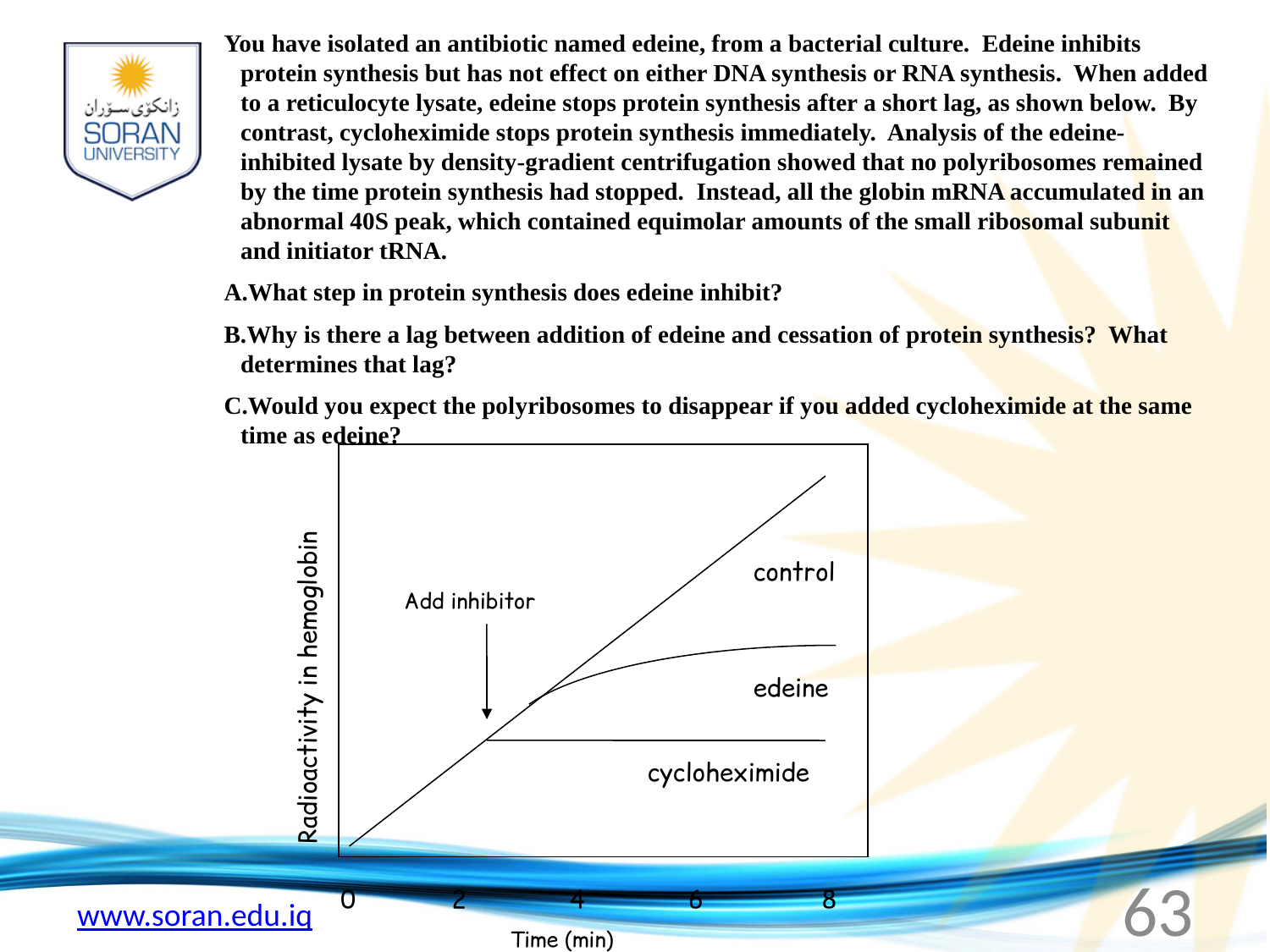

You have isolated an antibiotic named edeine, from a bacterial culture.  Edeine inhibits protein synthesis but has not effect on either DNA synthesis or RNA synthesis.  When added to a reticulocyte lysate, edeine stops protein synthesis after a short lag, as shown below.  By contrast, cycloheximide stops protein synthesis immediately.  Analysis of the edeine-inhibited lysate by density-gradient centrifugation showed that no polyribosomes remained by the time protein synthesis had stopped.  Instead, all the globin mRNA accumulated in an abnormal 40S peak, which contained equimolar amounts of the small ribosomal subunit and initiator tRNA.
What step in protein synthesis does edeine inhibit?
Why is there a lag between addition of edeine and cessation of protein synthesis?  What determines that lag?
Would you expect the polyribosomes to disappear if you added cycloheximide at the same time as edeine?

control
Radioactivity in hemoglobin
Add inhibitor

edeine

cycloheximide
0             2              4              6                8
63
Time (min)